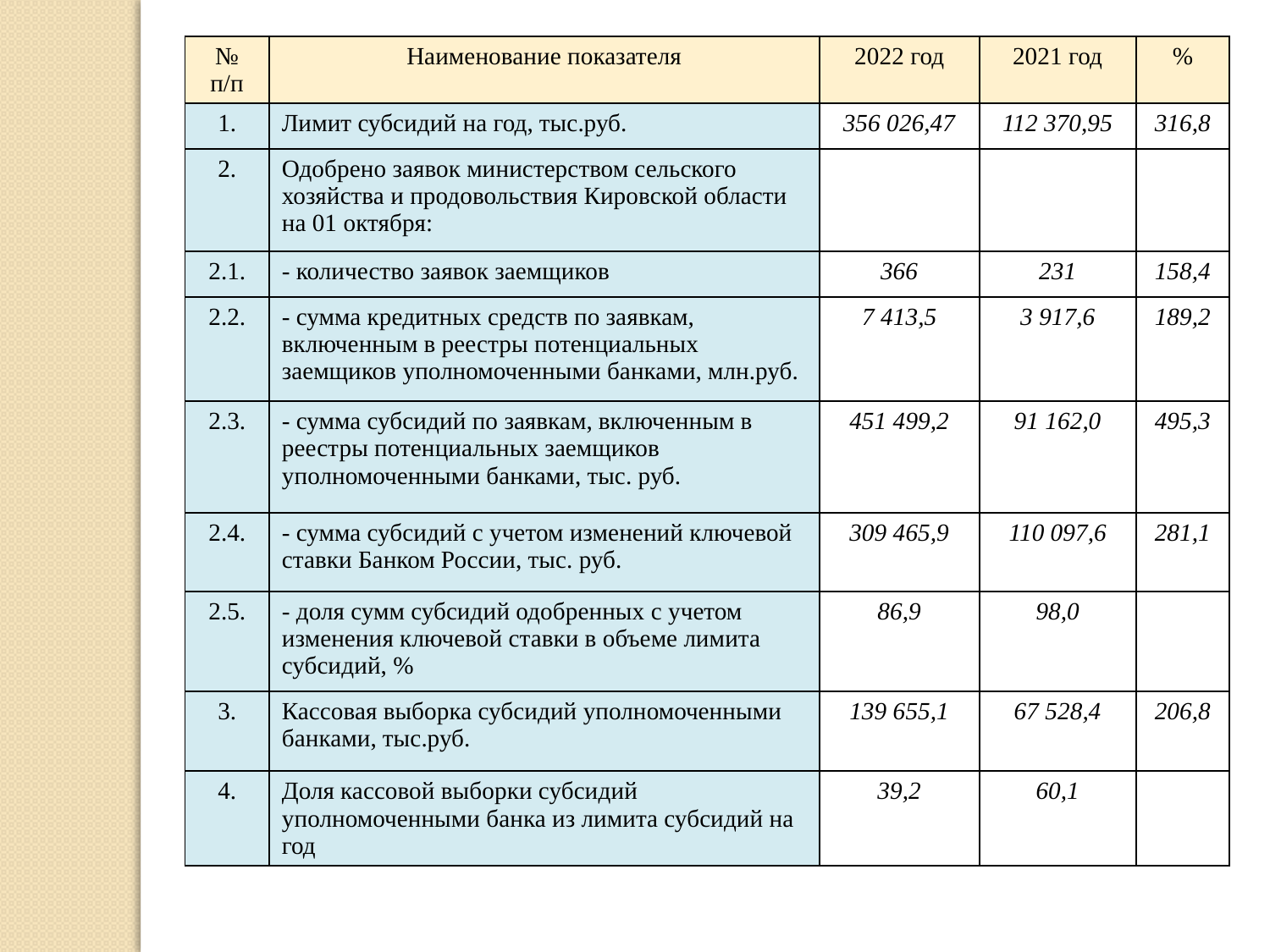

| № п/п | Наименование показателя | 2022 год | 2021 год | % |
| --- | --- | --- | --- | --- |
| 1. | Лимит субсидий на год, тыс.руб. | 356 026,47 | 112 370,95 | 316,8 |
| 2. | Одобрено заявок министерством сельского хозяйства и продовольствия Кировской области на 01 октября: |  |  |  |
| 2.1. | - количество заявок заемщиков | 366 | 231 | 158,4 |
| 2.2. | - сумма кредитных средств по заявкам, включенным в реестры потенциальных заемщиков уполномоченными банками, млн.руб. | 7 413,5 | 3 917,6 | 189,2 |
| 2.3. | - сумма субсидий по заявкам, включенным в реестры потенциальных заемщиков уполномоченными банками, тыс. руб. | 451 499,2 | 91 162,0 | 495,3 |
| 2.4. | - сумма субсидий с учетом изменений ключевой ставки Банком России, тыс. руб. | 309 465,9 | 110 097,6 | 281,1 |
| 2.5. | - доля сумм субсидий одобренных с учетом изменения ключевой ставки в объеме лимита субсидий, % | 86,9 | 98,0 |  |
| 3. | Кассовая выборка субсидий уполномоченными банками, тыс.руб. | 139 655,1 | 67 528,4 | 206,8 |
| 4. | Доля кассовой выборки субсидий уполномоченными банка из лимита субсидий на год | 39,2 | 60,1 |  |